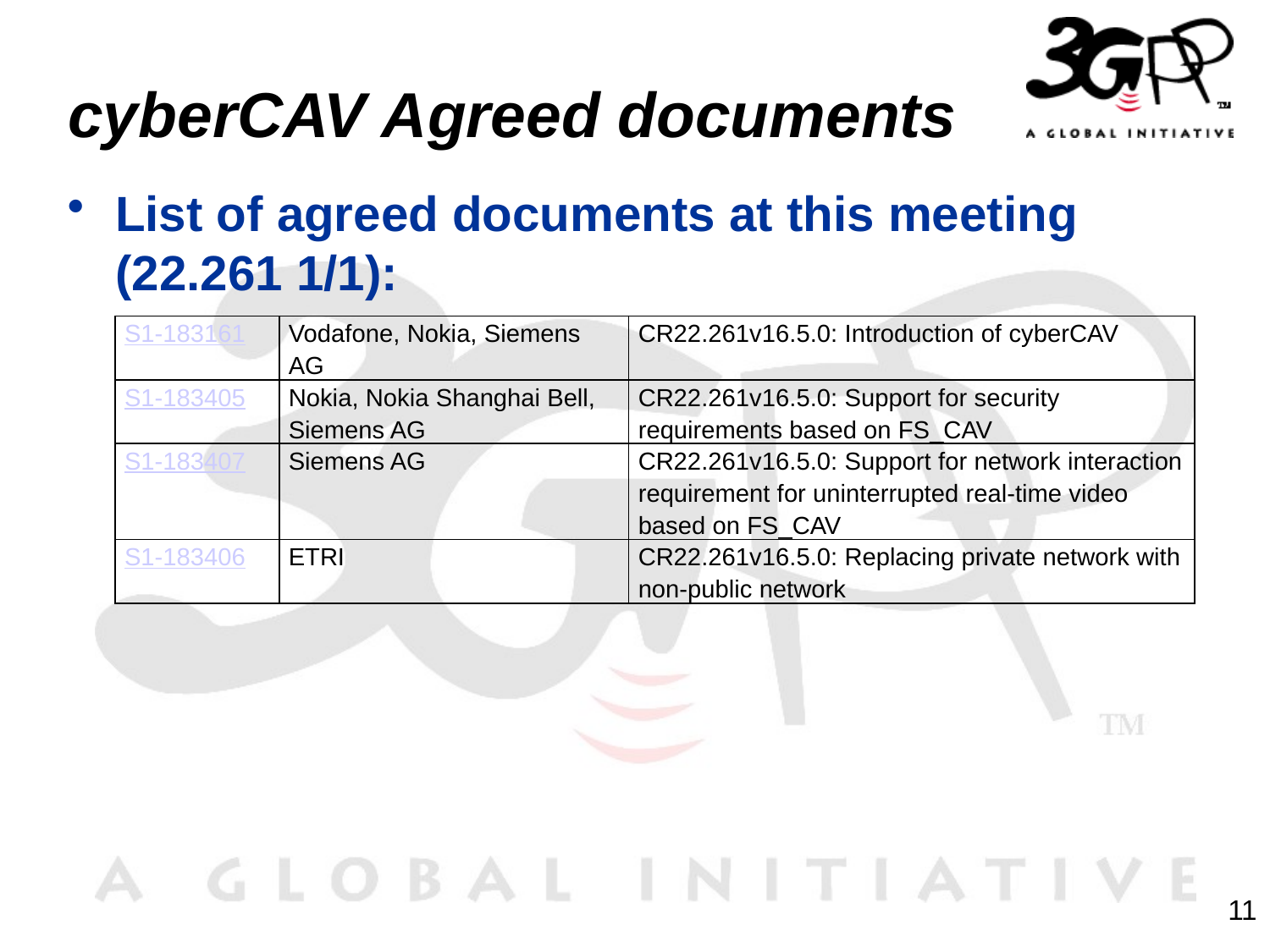

# cyberCAV Agreed documents
List of agreed documents at this meeting (22.261 1/1):

| S1-183161 | Vodafone, Nokia, Siemens AG | CR22.261v16.5.0: Introduction of cyberCAV |
| --- | --- | --- |
| S1-183405 | Nokia, Nokia Shanghai Bell, Siemens AG | CR22.261v16.5.0: Support for security requirements based on FS\_CAV |
| S1-183407 | Siemens AG | CR22.261v16.5.0: Support for network interaction requirement for uninterrupted real-time video based on FS\_CAV |
| S1-183406 | ETRI | CR22.261v16.5.0: Replacing private network with non-public network |
11